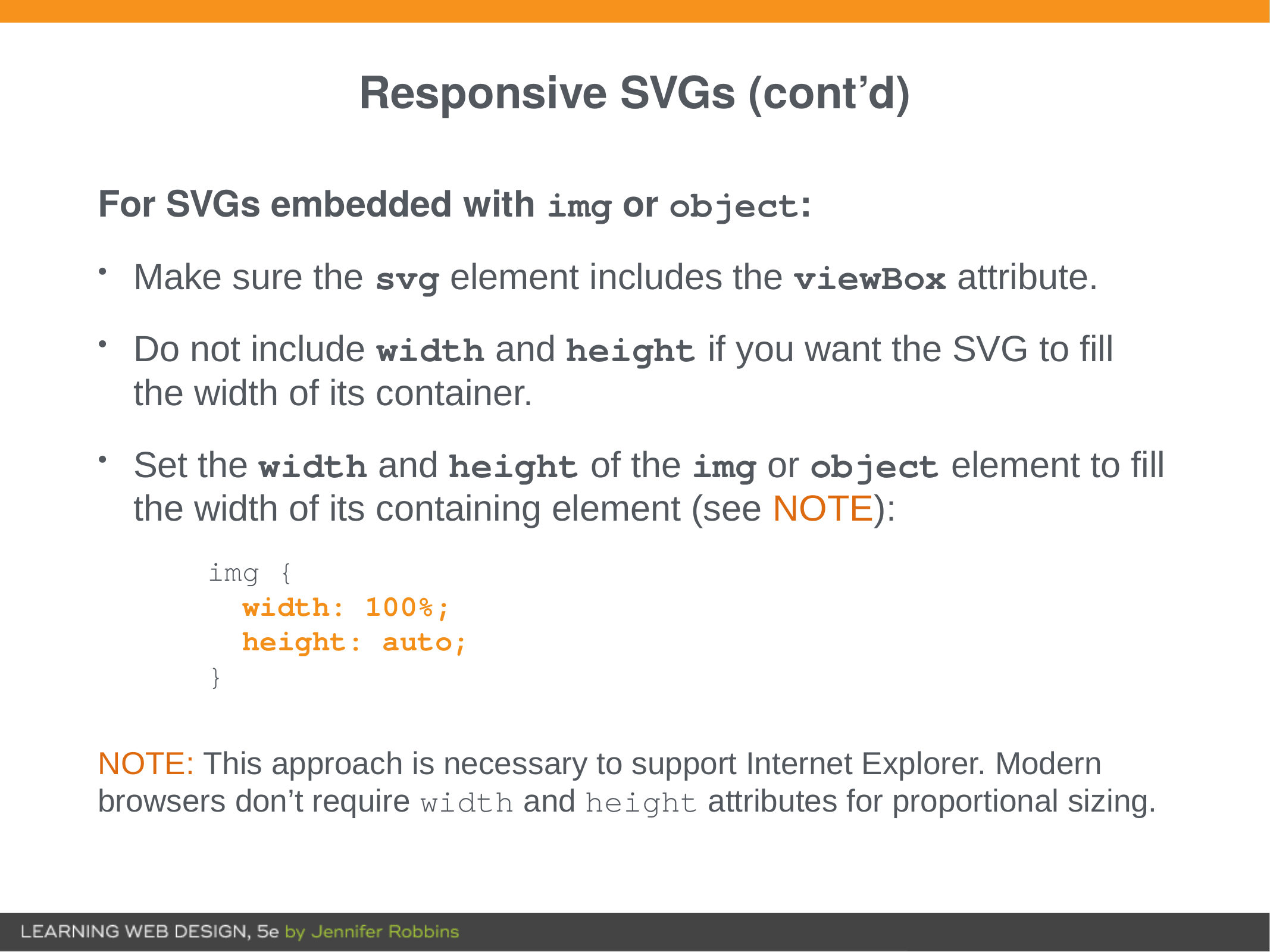

# Responsive SVGs (cont’d)
For SVGs embedded with img or object:
Make sure the svg element includes the viewBox attribute.
Do not include width and height if you want the SVG to fill the width of its container.
Set the width and height of the img or object element to fill the width of its containing element (see NOTE):
img {
  width: 100%;
  height: auto;
}
NOTE: This approach is necessary to support Internet Explorer. Modern browsers don’t require width and height attributes for proportional sizing.